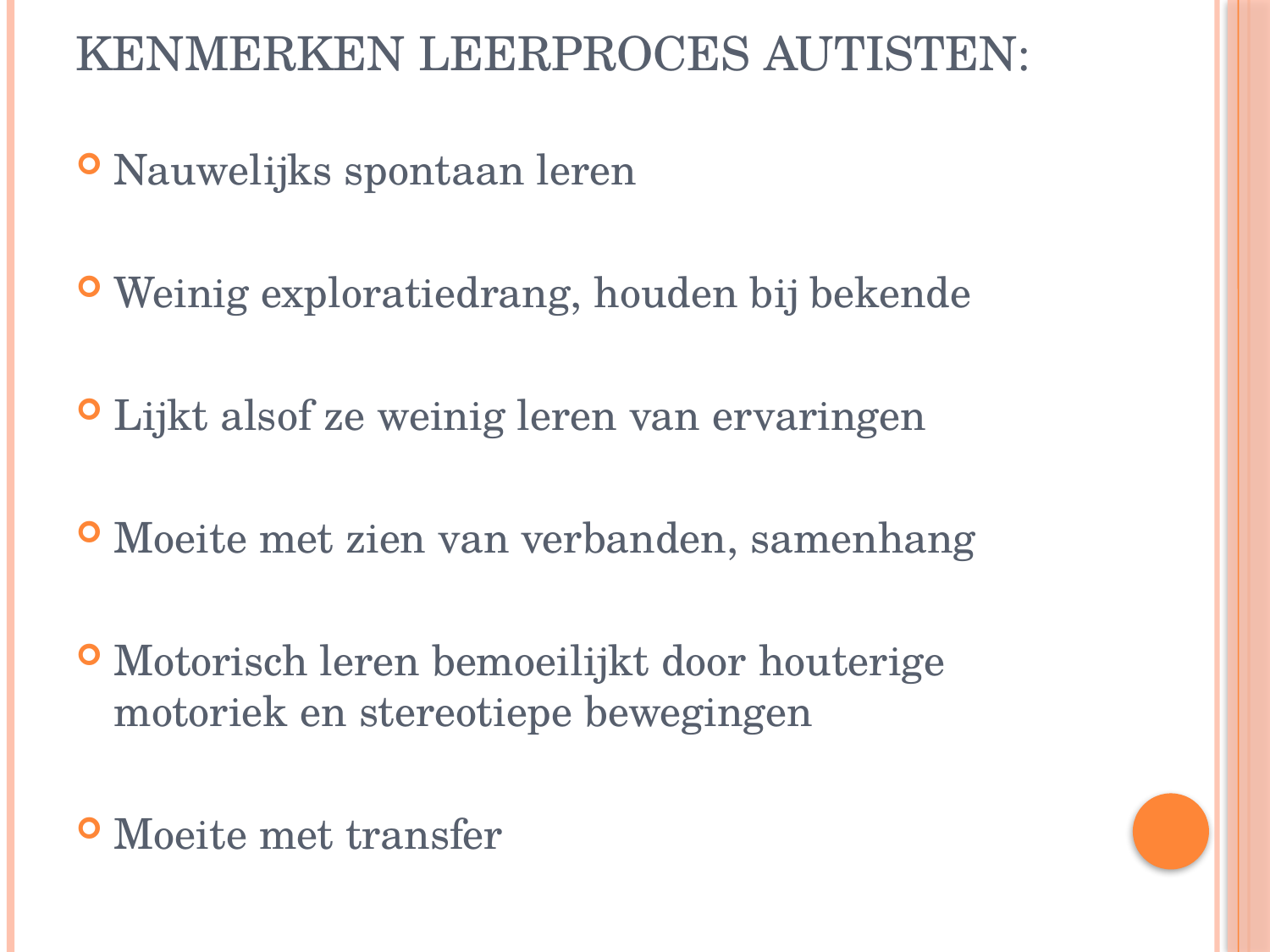

# Kenmerken leerproces autisten:
Nauwelijks spontaan leren

Weinig exploratiedrang, houden bij bekende

Lijkt alsof ze weinig leren van ervaringen

Moeite met zien van verbanden, samenhang

Motorisch leren bemoeilijkt door houterige motoriek en stereotiepe bewegingen

Moeite met transfer